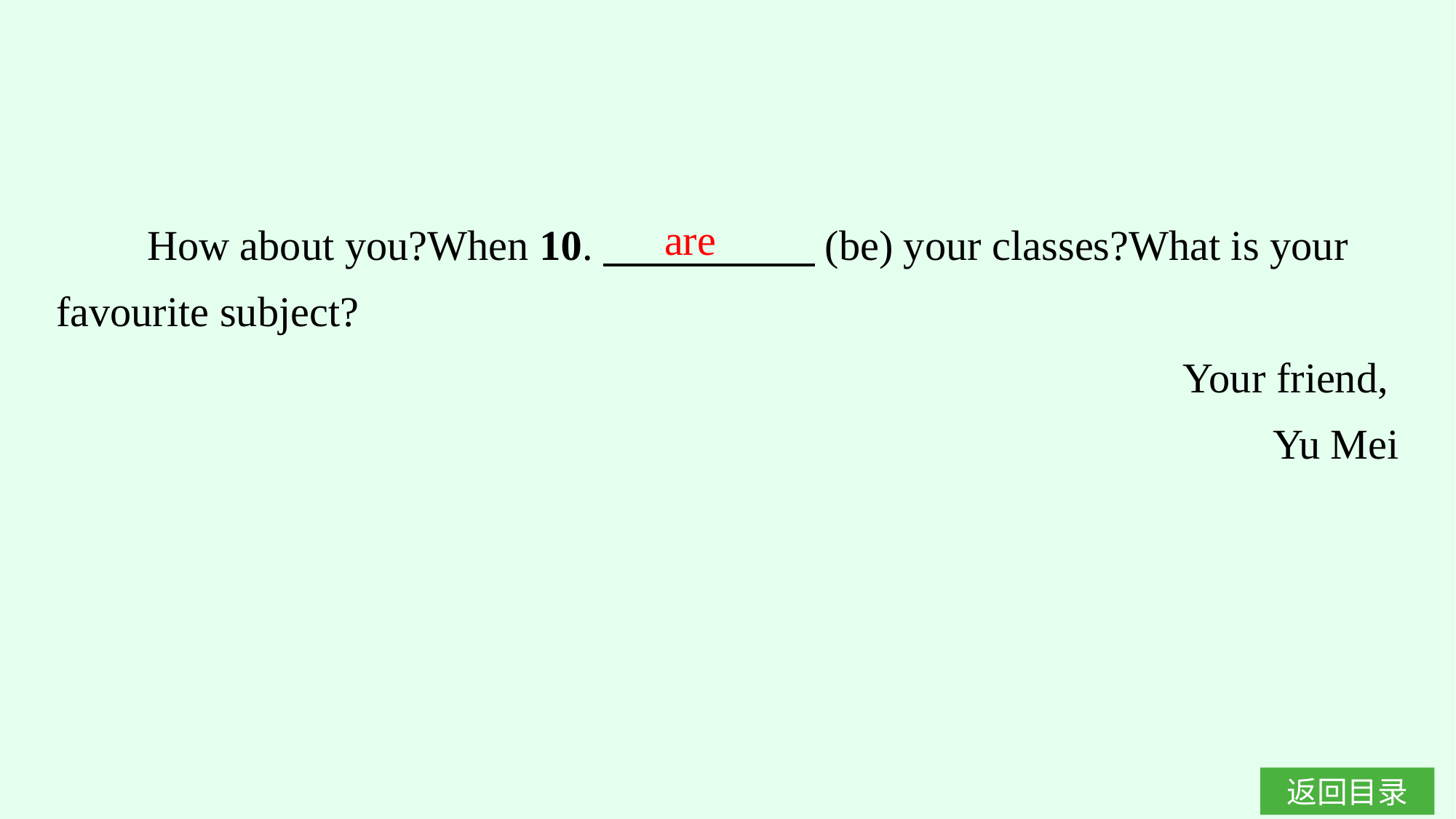

How about you?When 10.　　　　　(be) your classes?What is your favourite subject?
Your friend,
Yu Mei
are